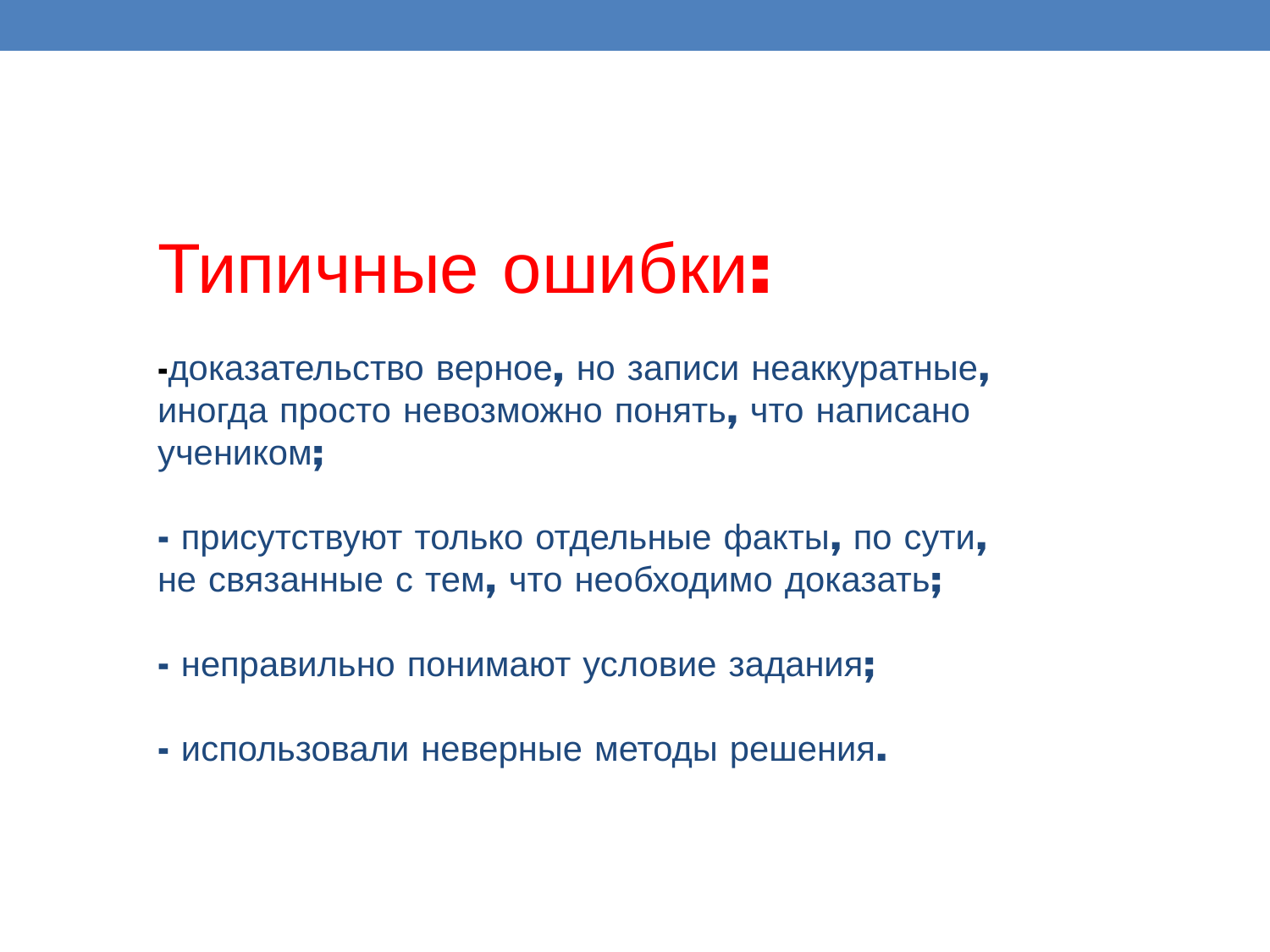

#
Типичные ошибки:

-доказательство верное, но записи неаккуратные, иногда просто невозможно понять, что написано учеником;

- присутствуют только отдельные факты, по сути, не связанные с тем, что необходимо доказать;

- неправильно понимают условие задания;

- использовали неверные методы решения.